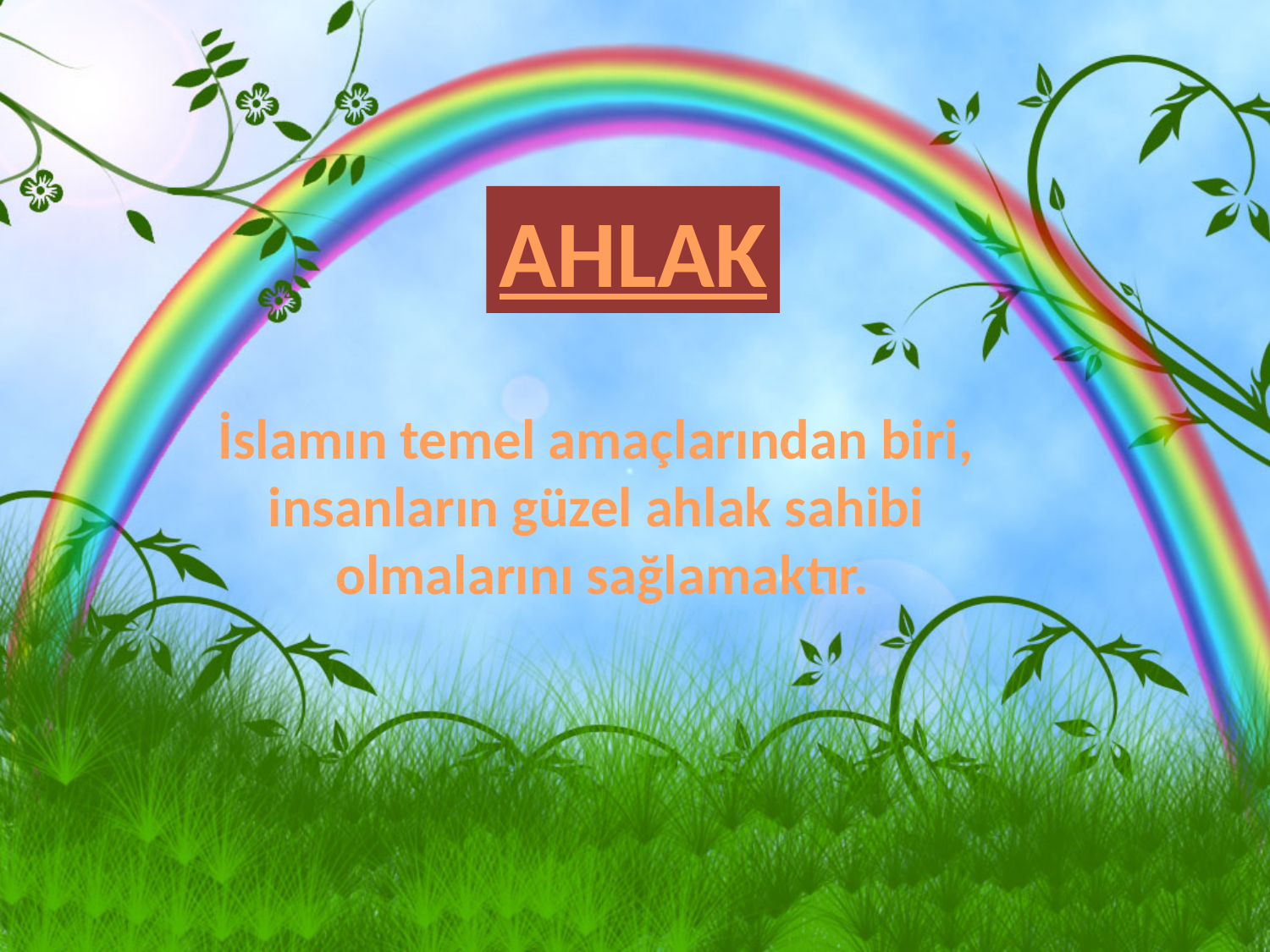

AHLAK
İslamın temel amaçlarından biri,
insanların güzel ahlak sahibi
 olmalarını sağlamaktır.